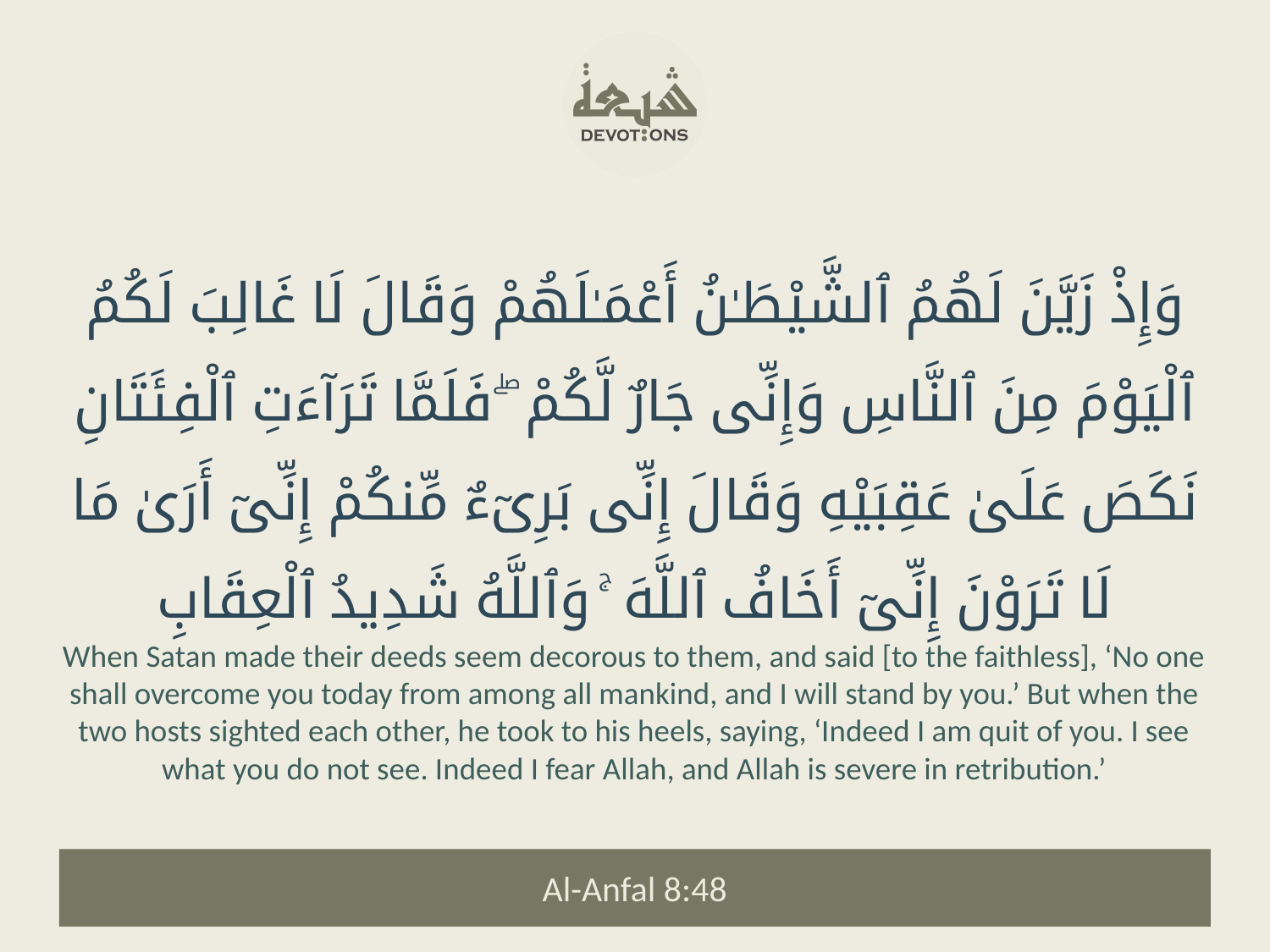

وَإِذْ زَيَّنَ لَهُمُ ٱلشَّيْطَـٰنُ أَعْمَـٰلَهُمْ وَقَالَ لَا غَالِبَ لَكُمُ ٱلْيَوْمَ مِنَ ٱلنَّاسِ وَإِنِّى جَارٌ لَّكُمْ ۖ فَلَمَّا تَرَآءَتِ ٱلْفِئَتَانِ نَكَصَ عَلَىٰ عَقِبَيْهِ وَقَالَ إِنِّى بَرِىٓءٌ مِّنكُمْ إِنِّىٓ أَرَىٰ مَا لَا تَرَوْنَ إِنِّىٓ أَخَافُ ٱللَّهَ ۚ وَٱللَّهُ شَدِيدُ ٱلْعِقَابِ
When Satan made their deeds seem decorous to them, and said [to the faithless], ‘No one shall overcome you today from among all mankind, and I will stand by you.’ But when the two hosts sighted each other, he took to his heels, saying, ‘Indeed I am quit of you. I see what you do not see. Indeed I fear Allah, and Allah is severe in retribution.’
Al-Anfal 8:48